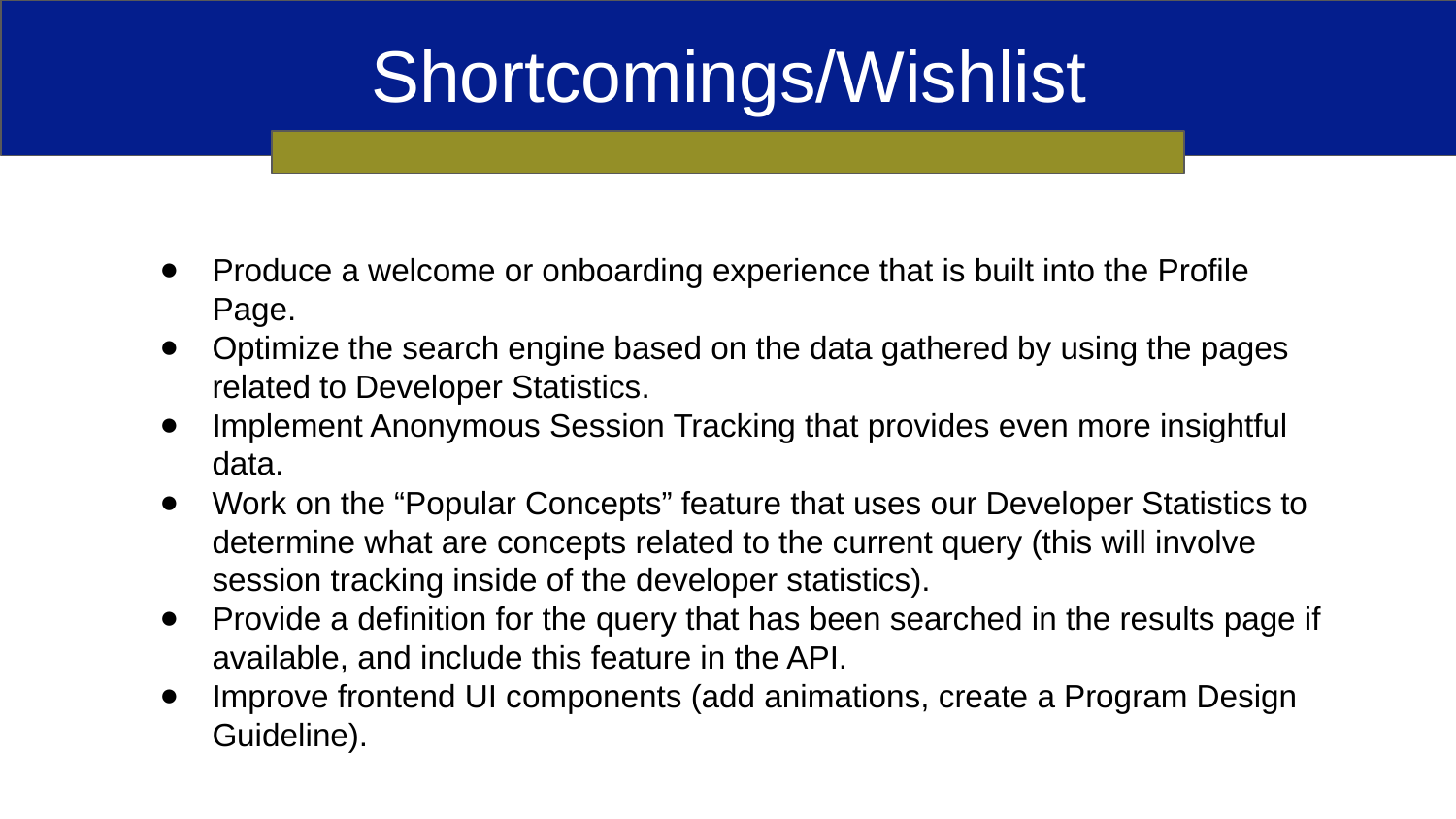

# Shortcomings/Wishlist

Produce a welcome or onboarding experience that is built into the Profile Page.
Optimize the search engine based on the data gathered by using the pages related to Developer Statistics.
Implement Anonymous Session Tracking that provides even more insightful data.
Work on the “Popular Concepts” feature that uses our Developer Statistics to determine what are concepts related to the current query (this will involve session tracking inside of the developer statistics).
Provide a definition for the query that has been searched in the results page if available, and include this feature in the API.
Improve frontend UI components (add animations, create a Program Design Guideline).